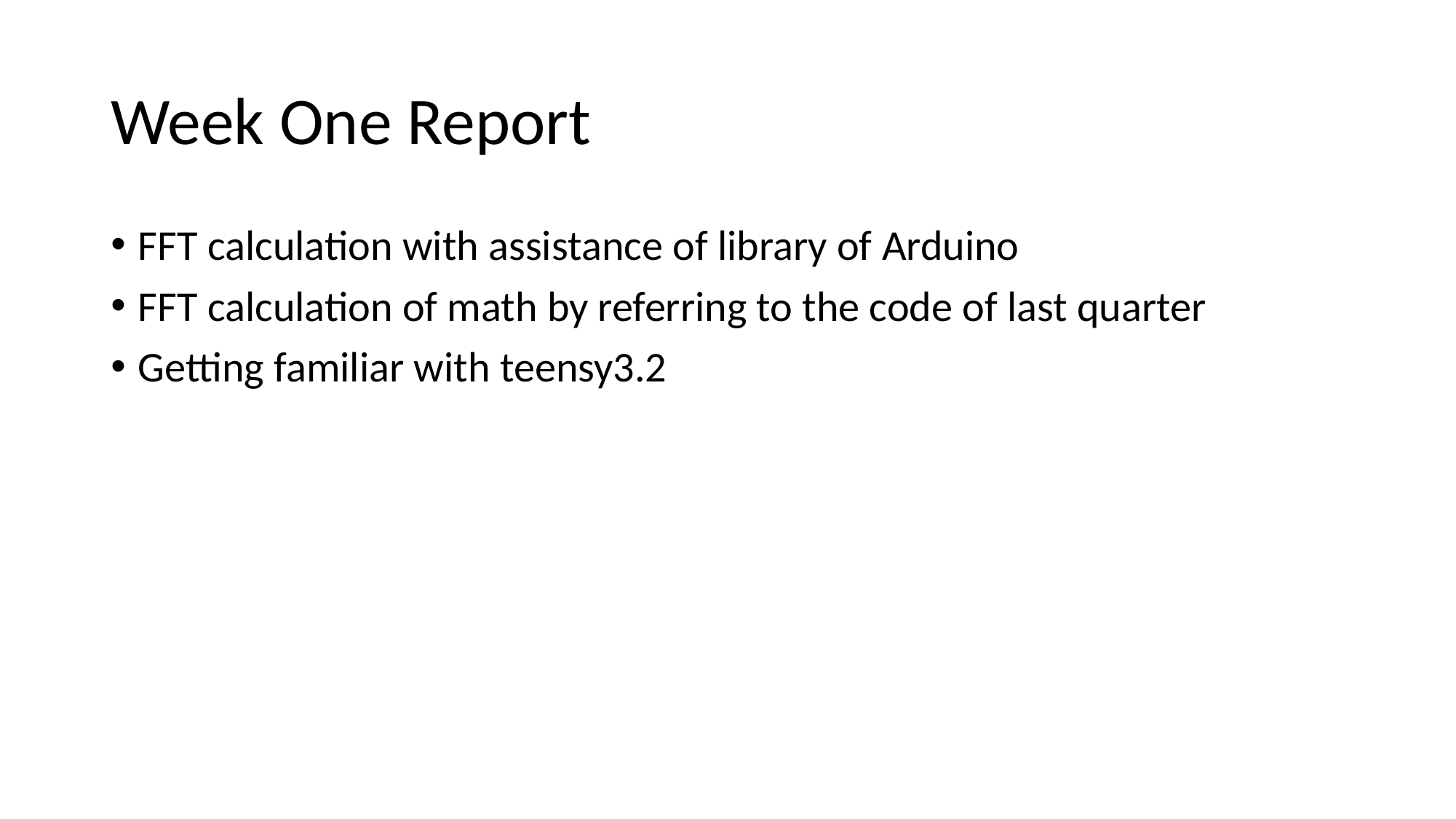

# Week One Report
FFT calculation with assistance of library of Arduino
FFT calculation of math by referring to the code of last quarter
Getting familiar with teensy3.2